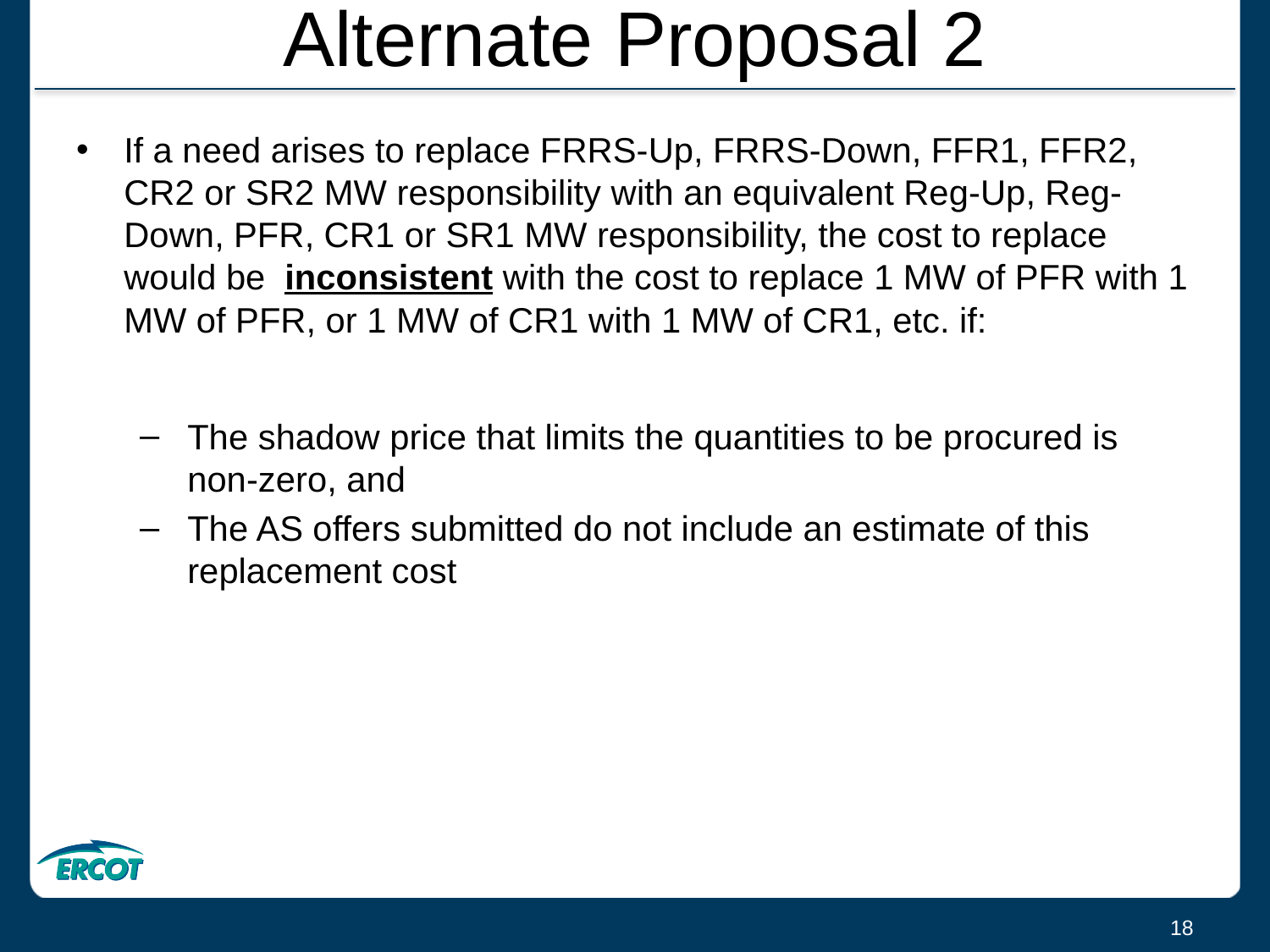

# Alternate Proposal 2
If a need arises to replace FRRS-Up, FRRS-Down, FFR1, FFR2, CR2 or SR2 MW responsibility with an equivalent Reg-Up, Reg-Down, PFR, CR1 or SR1 MW responsibility, the cost to replace would be  inconsistent with the cost to replace 1 MW of PFR with 1 MW of PFR, or 1 MW of CR1 with 1 MW of CR1, etc. if:

The shadow price that limits the quantities to be procured is non-zero, and
The AS offers submitted do not include an estimate of this replacement cost

18